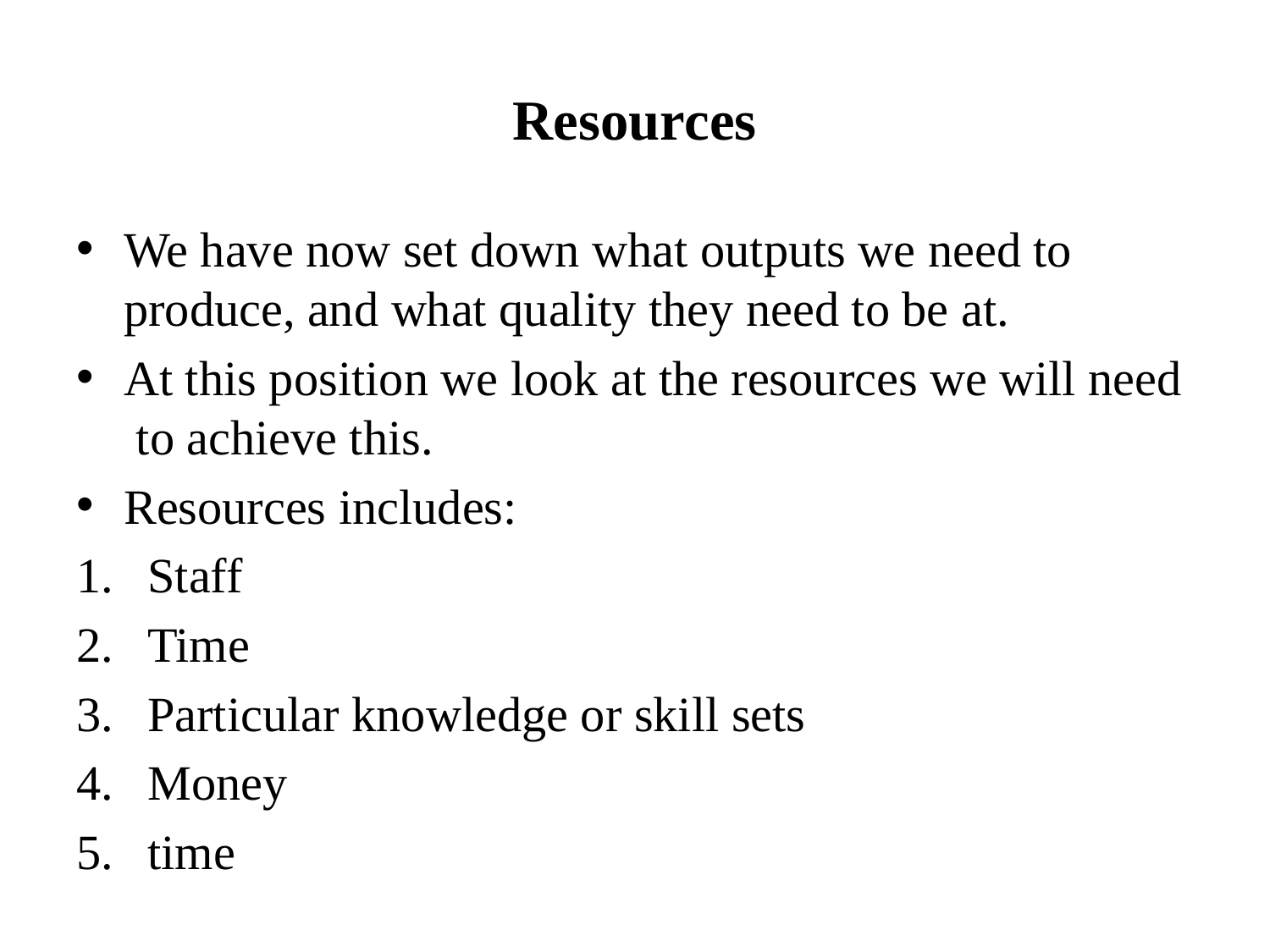

# Resources
We have now set down what outputs we need to produce, and what quality they need to be at.
At this position we look at the resources we will need  to achieve this.
Resources includes:
Staff
Time
Particular knowledge or skill sets
Money
time